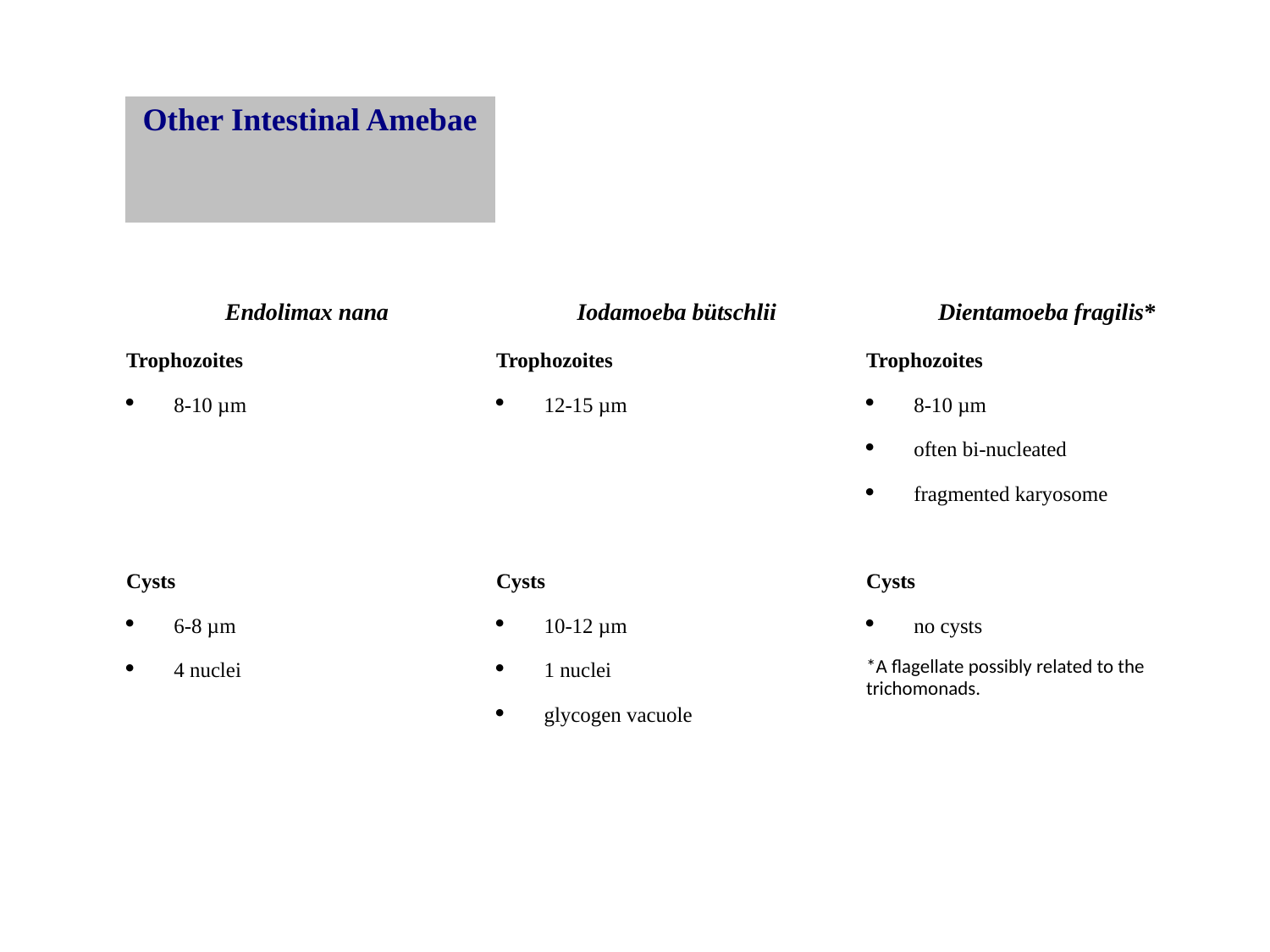

| Other Intestinal Amebae |  |  |
| --- | --- | --- |
|  |  |  |
| Endolimax nana | Iodamoeba bütschlii | Dientamoeba fragilis\* |
| Trophozoites | Trophozoites | Trophozoites |
| 8-10 µm | 12-15 µm | 8-10 µm often bi-nucleated fragmented karyosome |
| Cysts | Cysts | Cysts |
| 6-8 µm 4 nuclei | 10-12 µm 1 nuclei glycogen vacuole | no cysts \*A flagellate possibly related to the trichomonads. |